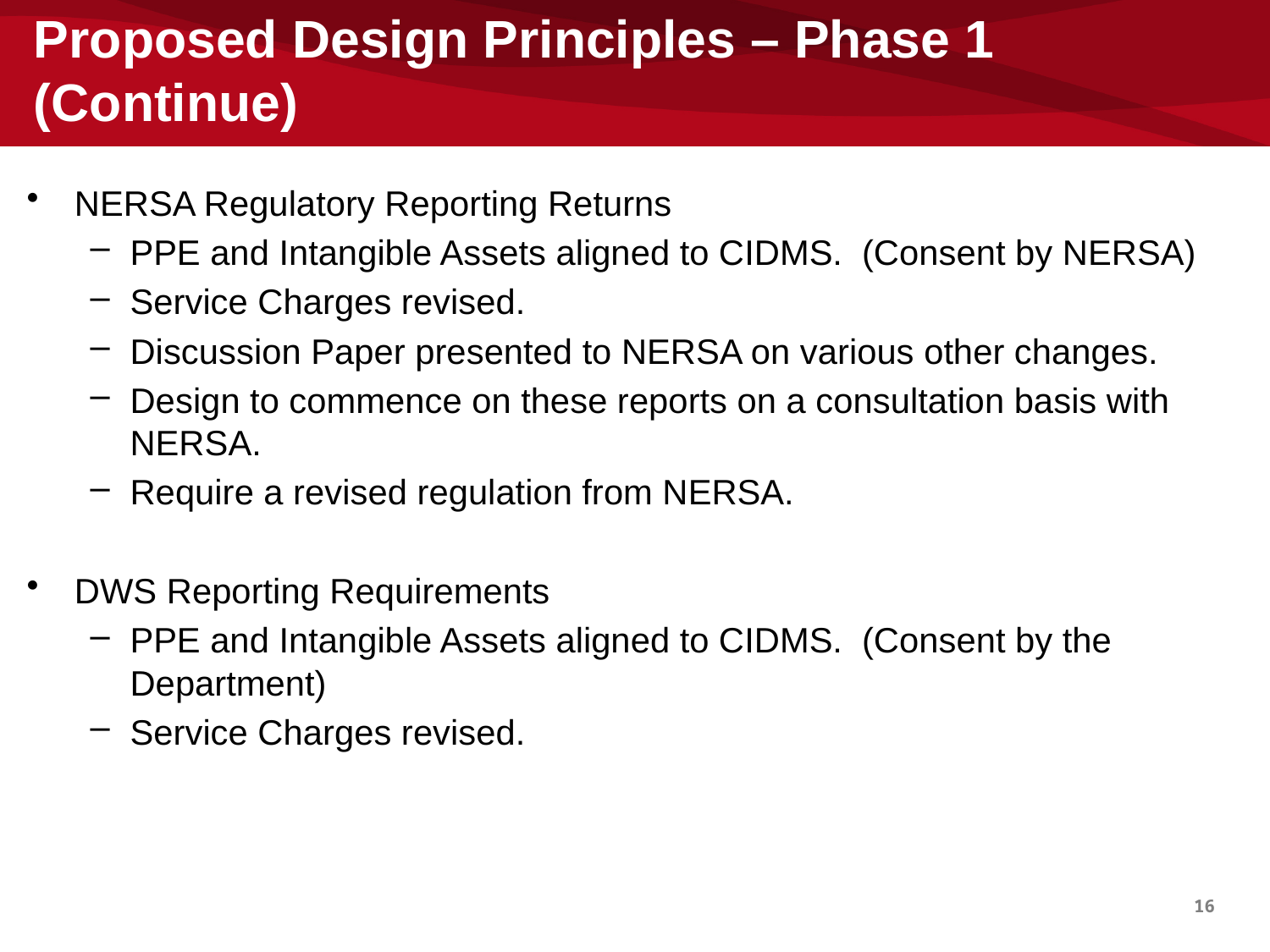

# Proposed Design Principles – Phase 1  (Continue)
NERSA Regulatory Reporting Returns
PPE and Intangible Assets aligned to CIDMS.  (Consent by NERSA)
Service Charges revised.
Discussion Paper presented to NERSA on various other changes.
Design to commence on these reports on a consultation basis with NERSA.
Require a revised regulation from NERSA.

DWS Reporting Requirements
PPE and Intangible Assets aligned to CIDMS.  (Consent by the Department)
Service Charges revised.

16